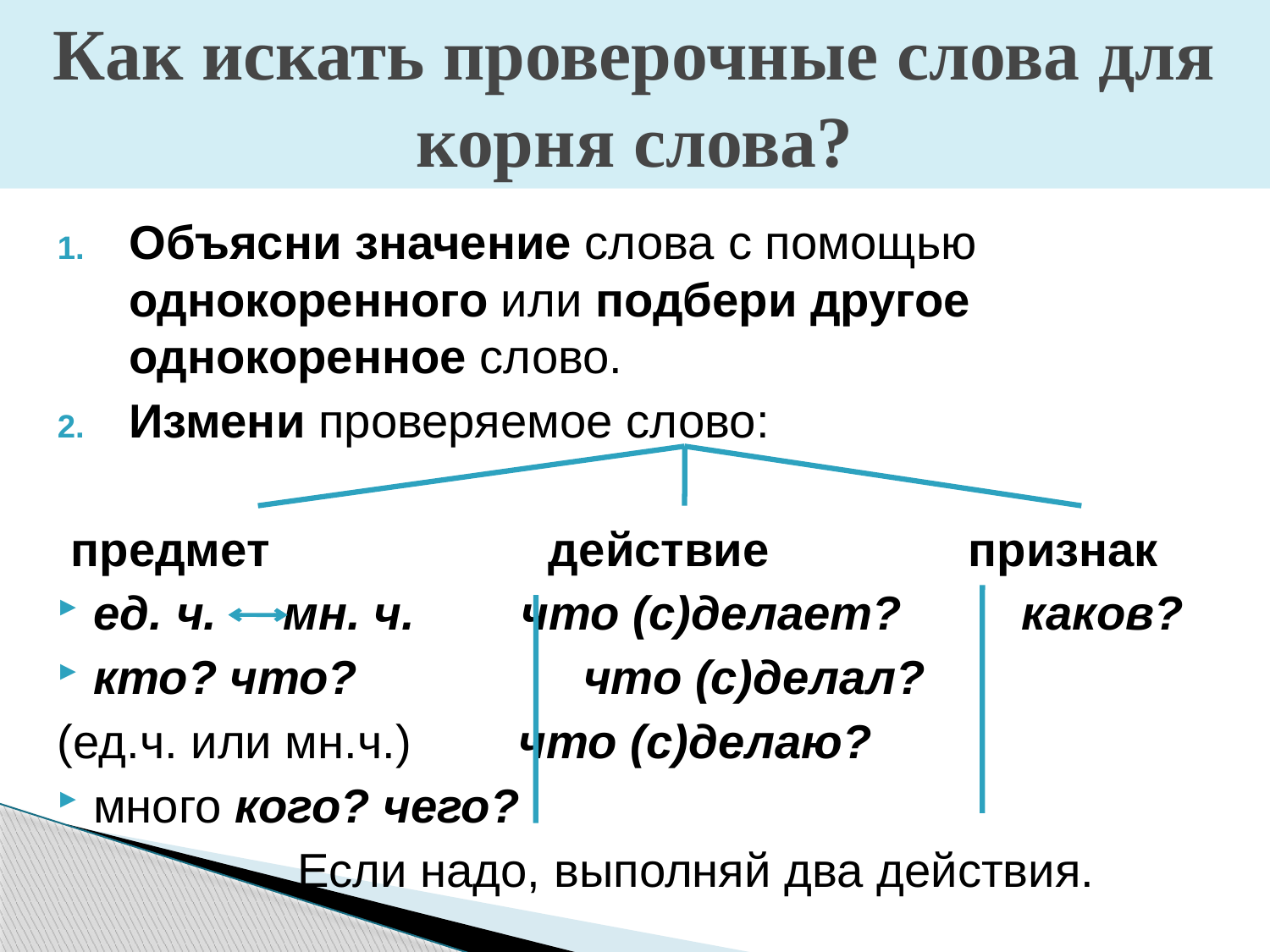

# Как искать проверочные слова для корня слова?
Объясни значение слова с помощью однокоренного или подбери другое однокоренное слово.
Измени проверяемое слово:

 предмет                     действие               признак
ед. ч.     мн. ч.        что (с)делает?         каков?
кто? что?                 что (с)делал?
(ед.ч. или мн.ч.)        что (с)делаю?
много кого? чего?
                  Если надо, выполняй два действия.